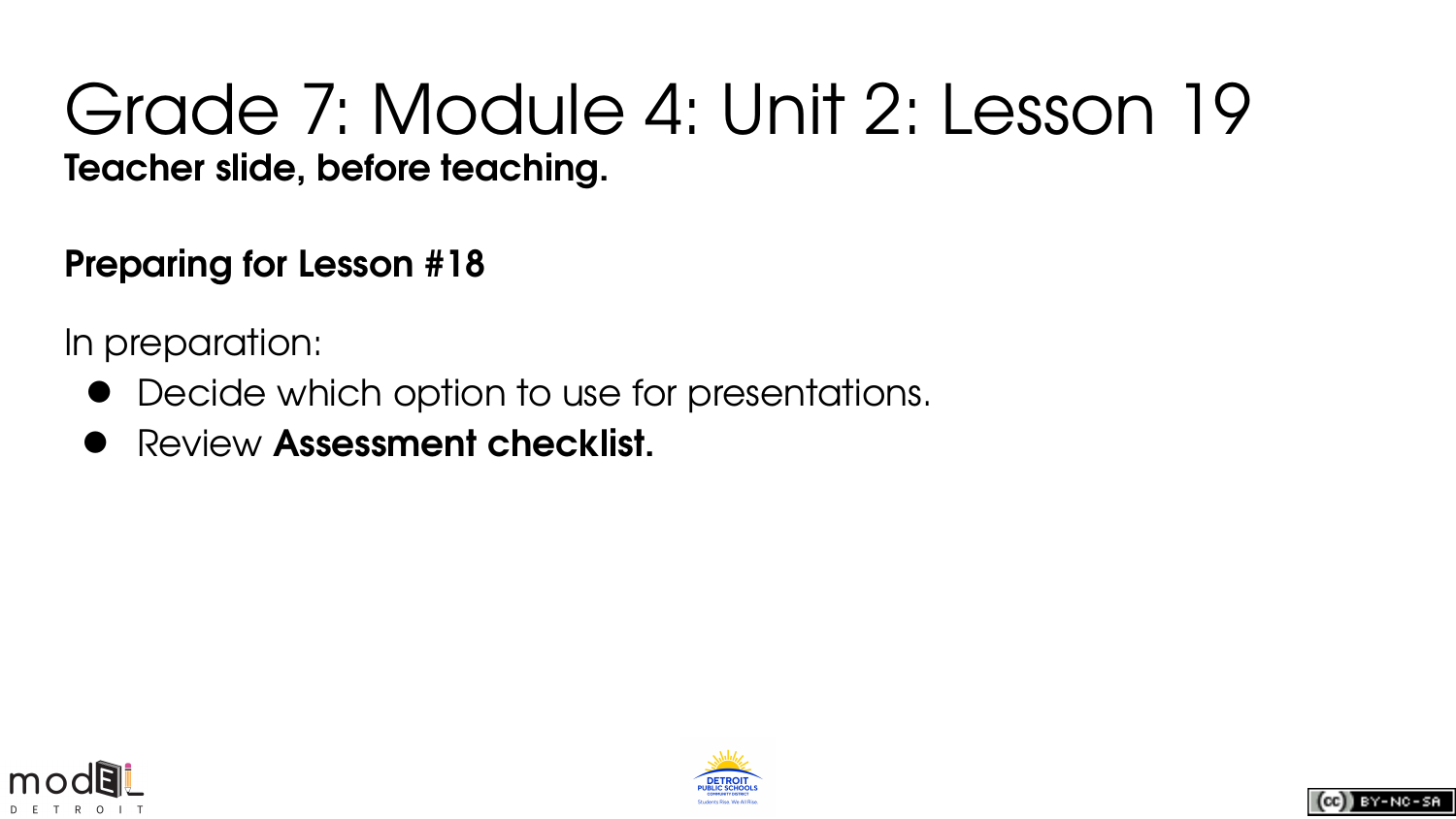

Grade 7: Module 4: Unit 2: Lesson 19
Teacher slide, before teaching.

Preparing for Lesson #18

In preparation:
Decide which option to use for presentations.
Review Assessment checklist.